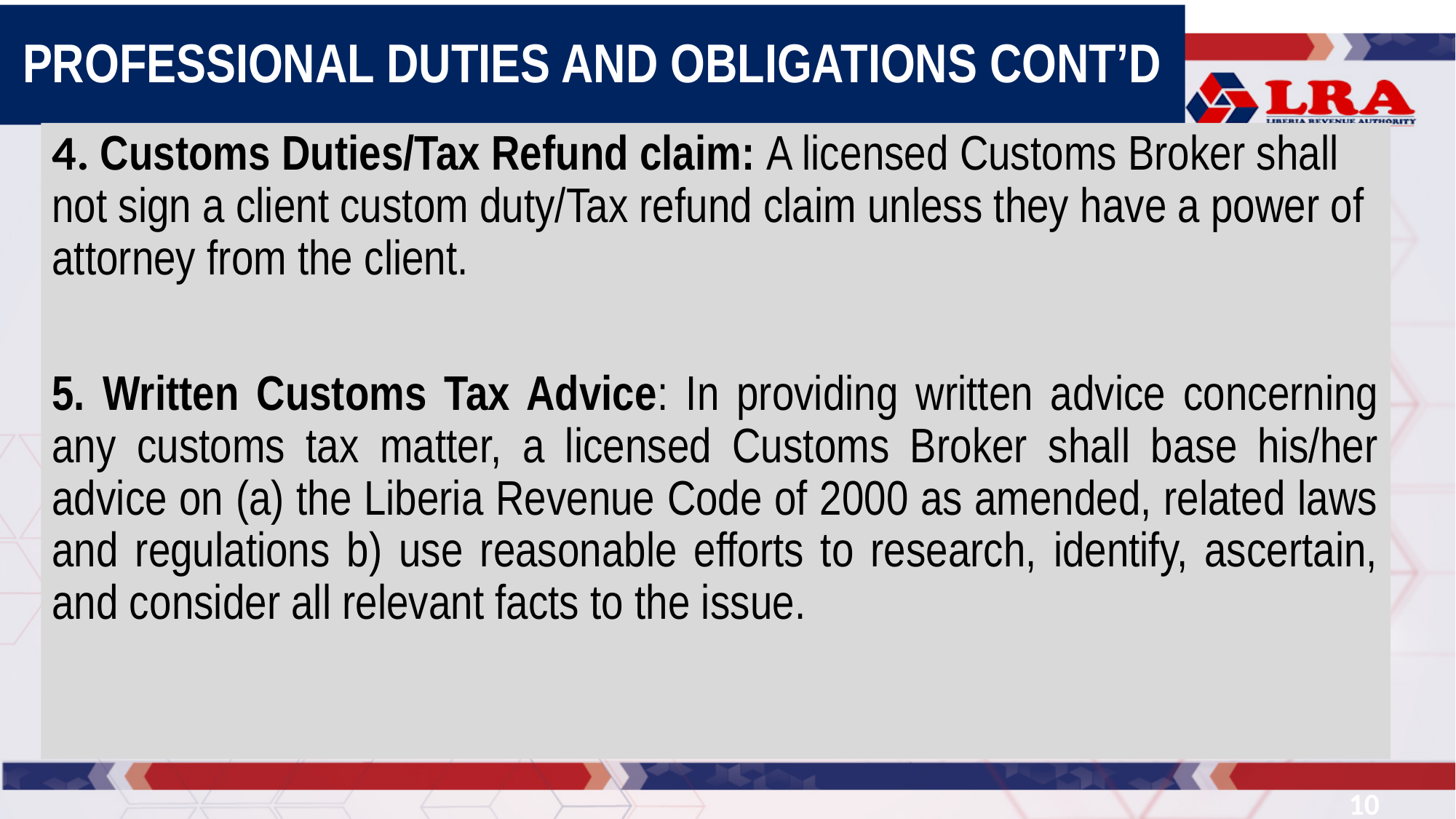

PROFESSIONAL DUTIES AND OBLIGATIONS CONT’D
4. Customs Duties/Tax Refund claim: A licensed Customs Broker shall not sign a client custom duty/Tax refund claim unless they have a power of attorney from the client.

5. Written Customs Tax Advice: In providing written advice concerning any customs tax matter, a licensed Customs Broker shall base his/her advice on (a) the Liberia Revenue Code of 2000 as amended, related laws and regulations b) use reasonable efforts to research, identify, ascertain, and consider all relevant facts to the issue.

10